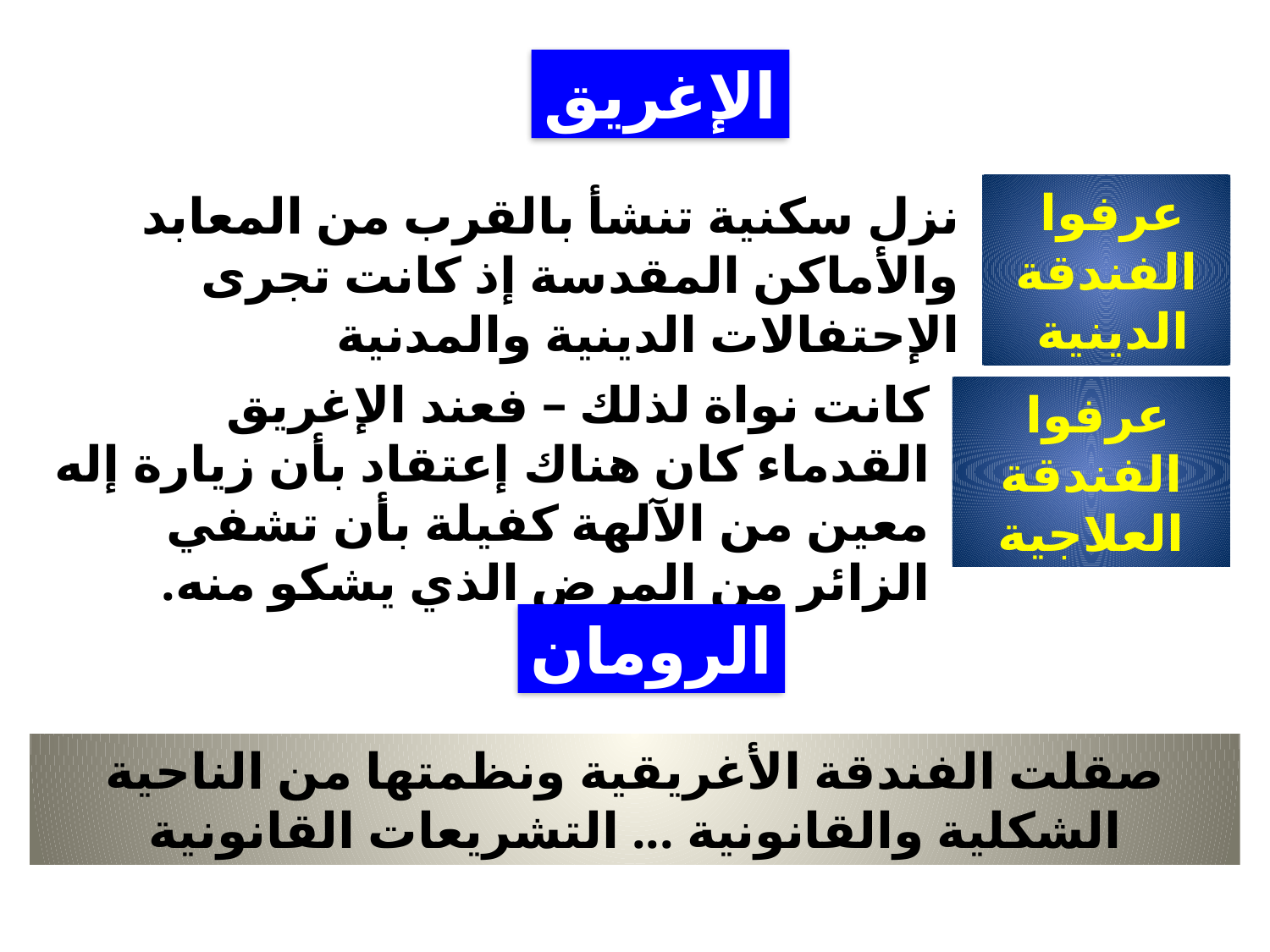

الإغريق
عرفوا
الفندقة الدينية
نزل سكنية تنشأ بالقرب من المعابد والأماكن المقدسة إذ كانت تجرى الإحتفالات الدينية والمدنية
كانت نواة لذلك – فعند الإغريق القدماء كان هناك إعتقاد بأن زيارة إله معين من الآلهة كفيلة بأن تشفي الزائر من المرض الذي يشكو منه.
عرفوا
الفندقة العلاجية
الرومان
صقلت الفندقة الأغريقية ونظمتها من الناحية الشكلية والقانونية ... التشريعات القانونية